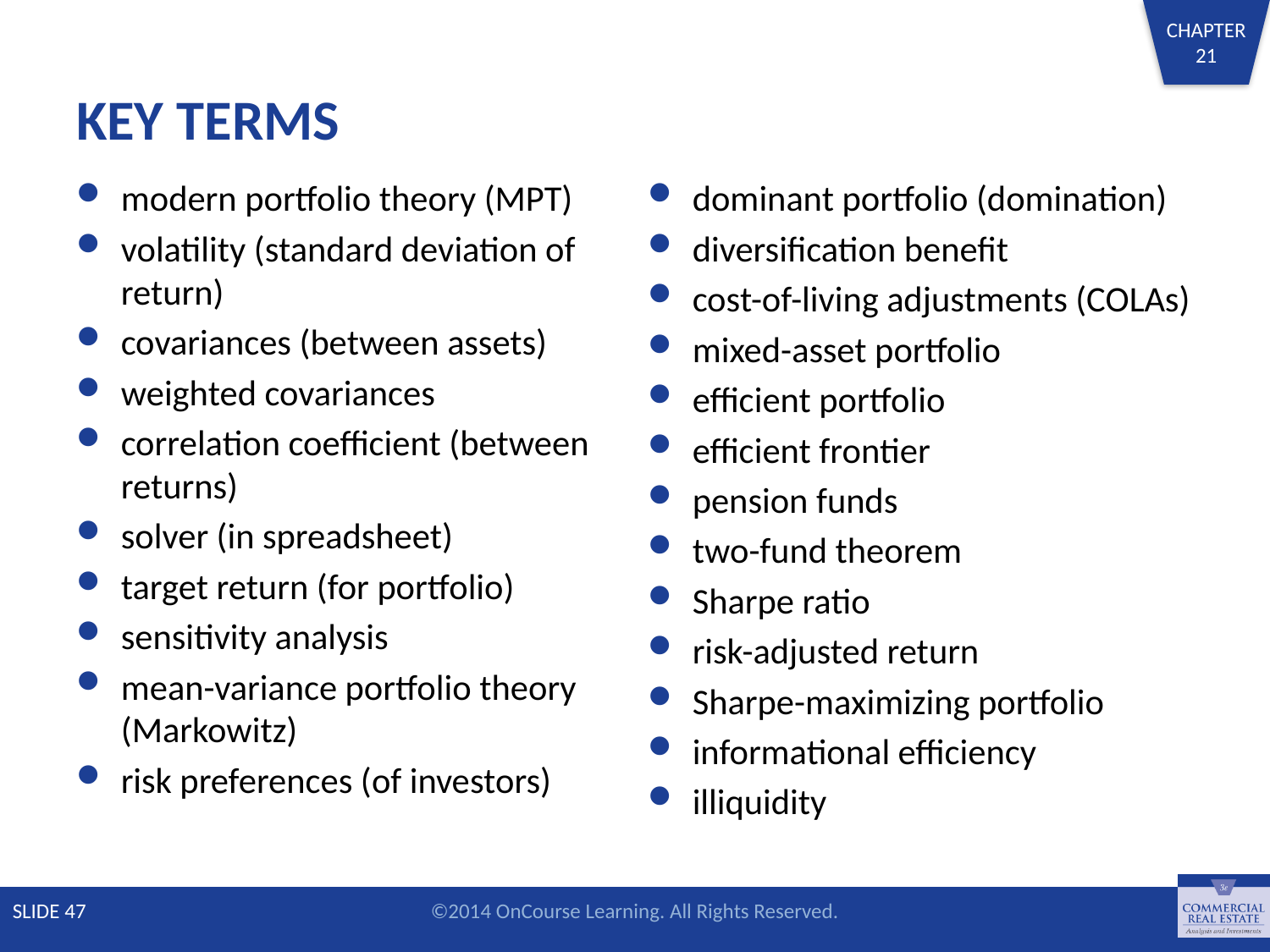

# KEY TERMS
modern portfolio theory (MPT)
volatility (standard deviation of return)
covariances (between assets)
weighted covariances
correlation coefficient (between returns)
solver (in spreadsheet)
target return (for portfolio)
sensitivity analysis
mean-variance portfolio theory (Markowitz)
risk preferences (of investors)
dominant portfolio (domination)
diversification benefit
cost-of-living adjustments (COLAs)
mixed-asset portfolio
efficient portfolio
efficient frontier
pension funds
two-fund theorem
Sharpe ratio
risk-adjusted return
Sharpe-maximizing portfolio
informational efficiency
illiquidity
SLIDE 47